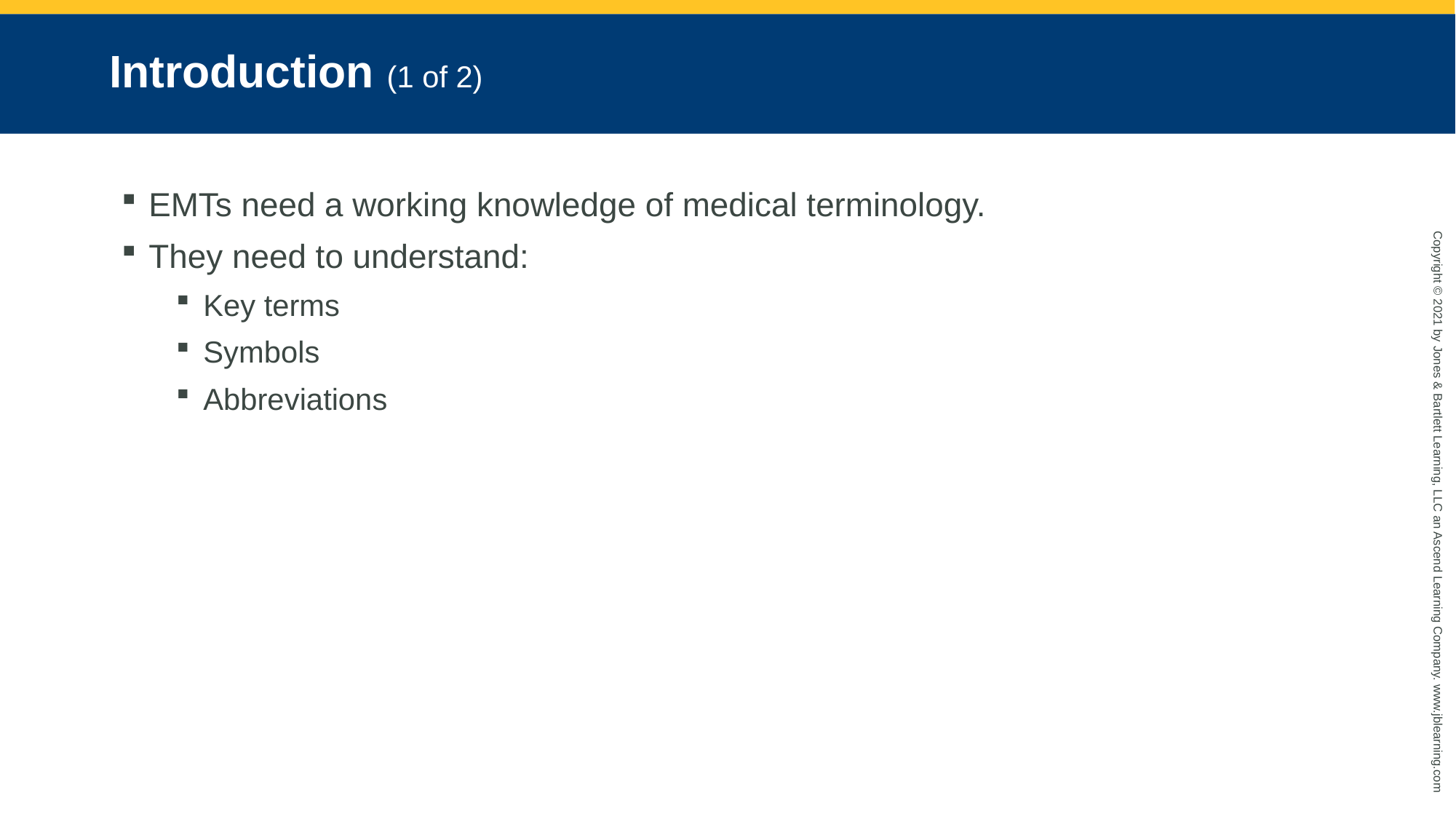

# Introduction (1 of 2)
EMTs need a working knowledge of medical terminology.
They need to understand:
Key terms
Symbols
Abbreviations